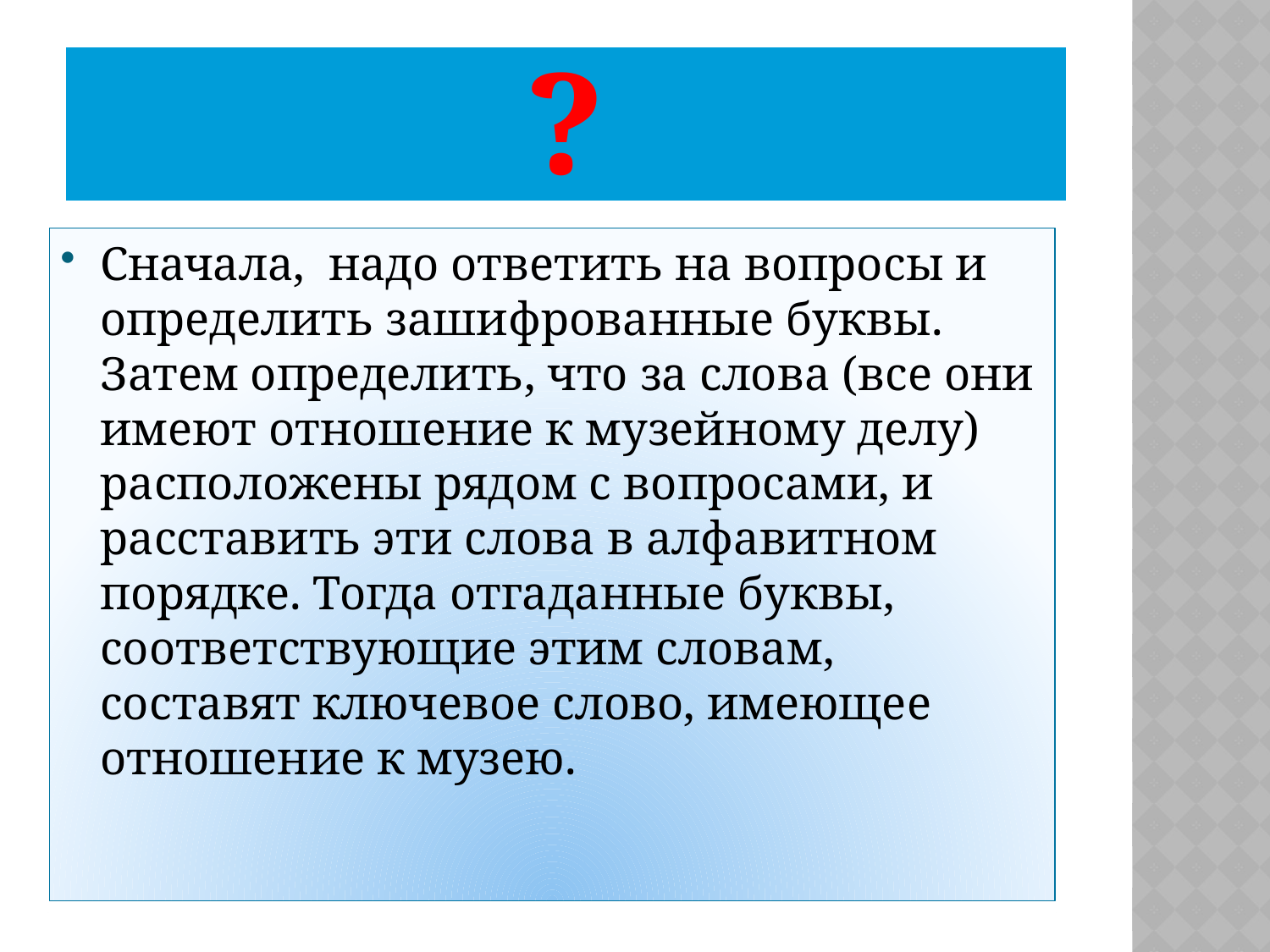

# ?
Сначала,  надо ответить на вопросы и определить зашифрованные буквы. Затем определить, что за слова (все они имеют отношение к музейному делу) расположены рядом с вопросами, и расставить эти слова в алфавитном порядке. Тогда отгаданные буквы, соответствующие этим словам, составят ключевое слово, имеющее отношение к музею.